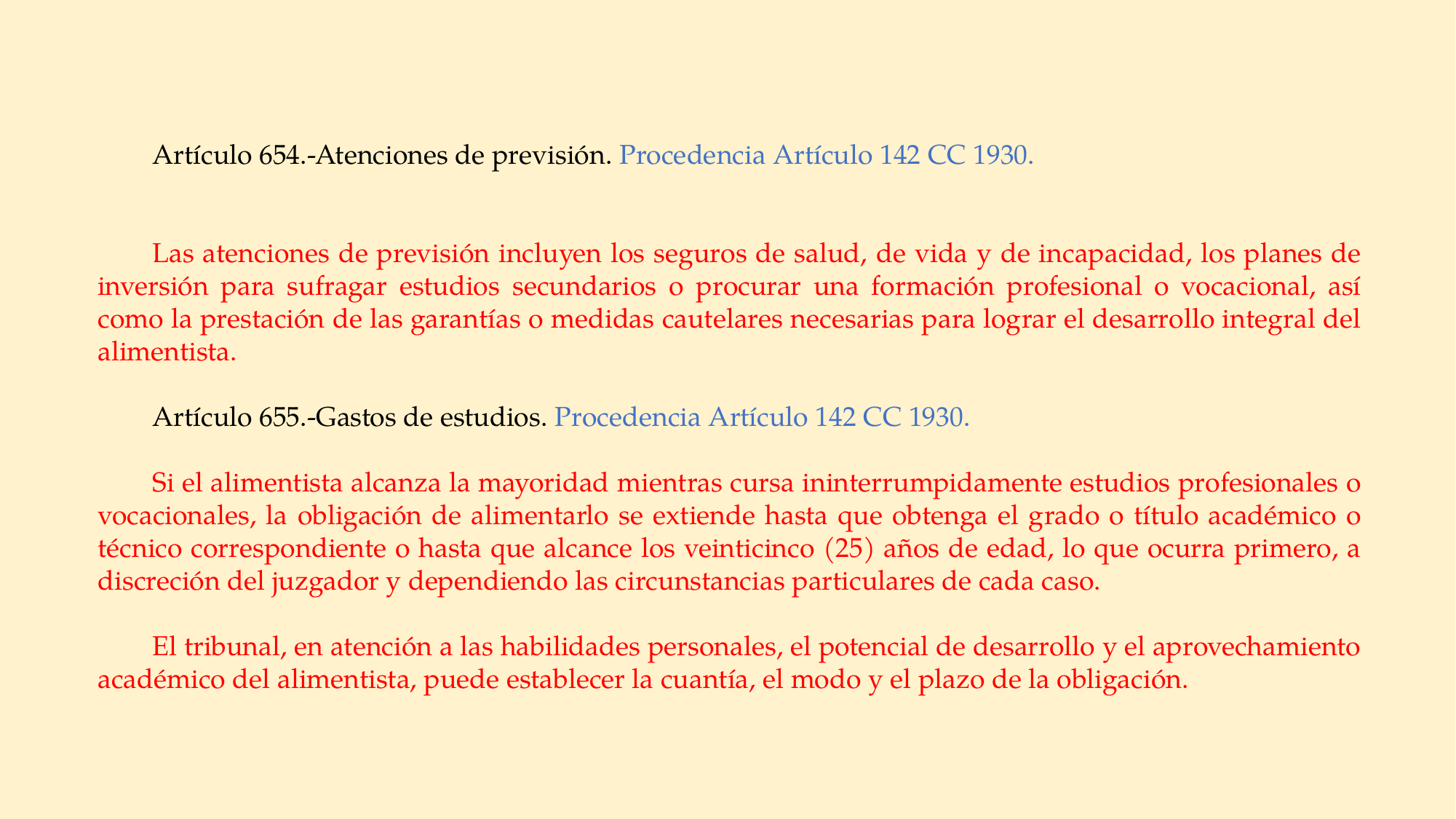

Artículo 654.-Atenciones de previsión. Procedencia Artículo 142 CC 1930.

Las atenciones de previsión incluyen los seguros de salud, de vida y de incapacidad, los planes de inversión para sufragar estudios secundarios o procurar una formación profesional o vocacional, así como la prestación de las garantías o medidas cautelares necesarias para lograr el desarrollo integral del alimentista.

Artículo 655.-Gastos de estudios. Procedencia Artículo 142 CC 1930.

Si el alimentista alcanza la mayoridad mientras cursa ininterrumpidamente estudios profesionales o vocacionales, la obligación de alimentarlo se extiende hasta que obtenga el grado o título académico o técnico correspondiente o hasta que alcance los veinticinco (25) años de edad, lo que ocurra primero, a discreción del juzgador y dependiendo las circunstancias particulares de cada caso.

El tribunal, en atención a las habilidades personales, el potencial de desarrollo y el aprovechamiento académico del alimentista, puede establecer la cuantía, el modo y el plazo de la obligación.